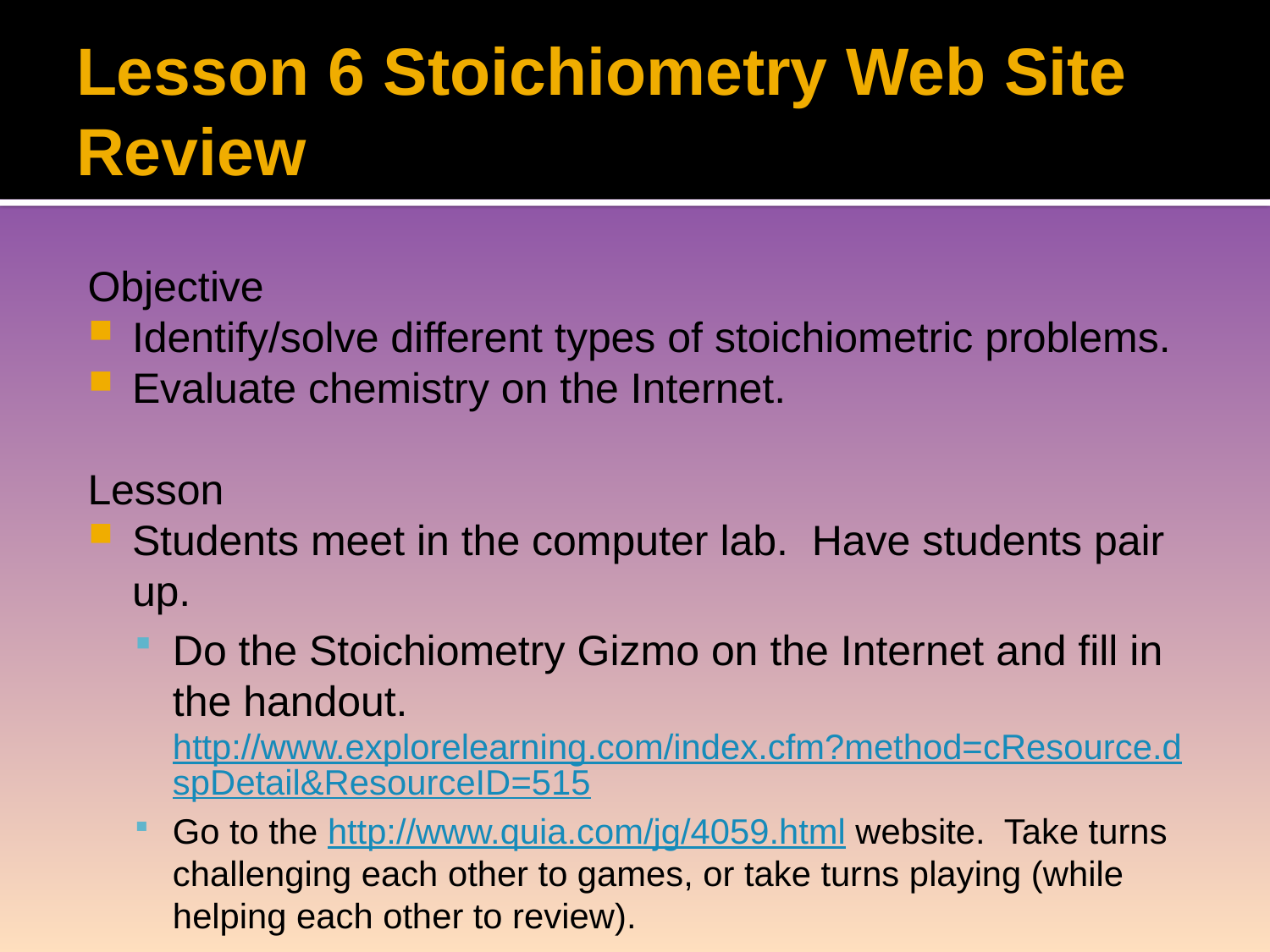

# Lesson 6 Stoichiometry Web Site Review
Objective
Identify/solve different types of stoichiometric problems.
Evaluate chemistry on the Internet.

Lesson
Students meet in the computer lab.  Have students pair up.
Do the Stoichiometry Gizmo on the Internet and fill in the handout. http://www.explorelearning.com/index.cfm?method=cResource.dspDetail&ResourceID=515
Go to the http://www.quia.com/jg/4059.html website.  Take turns challenging each other to games, or take turns playing (while helping each other to review).